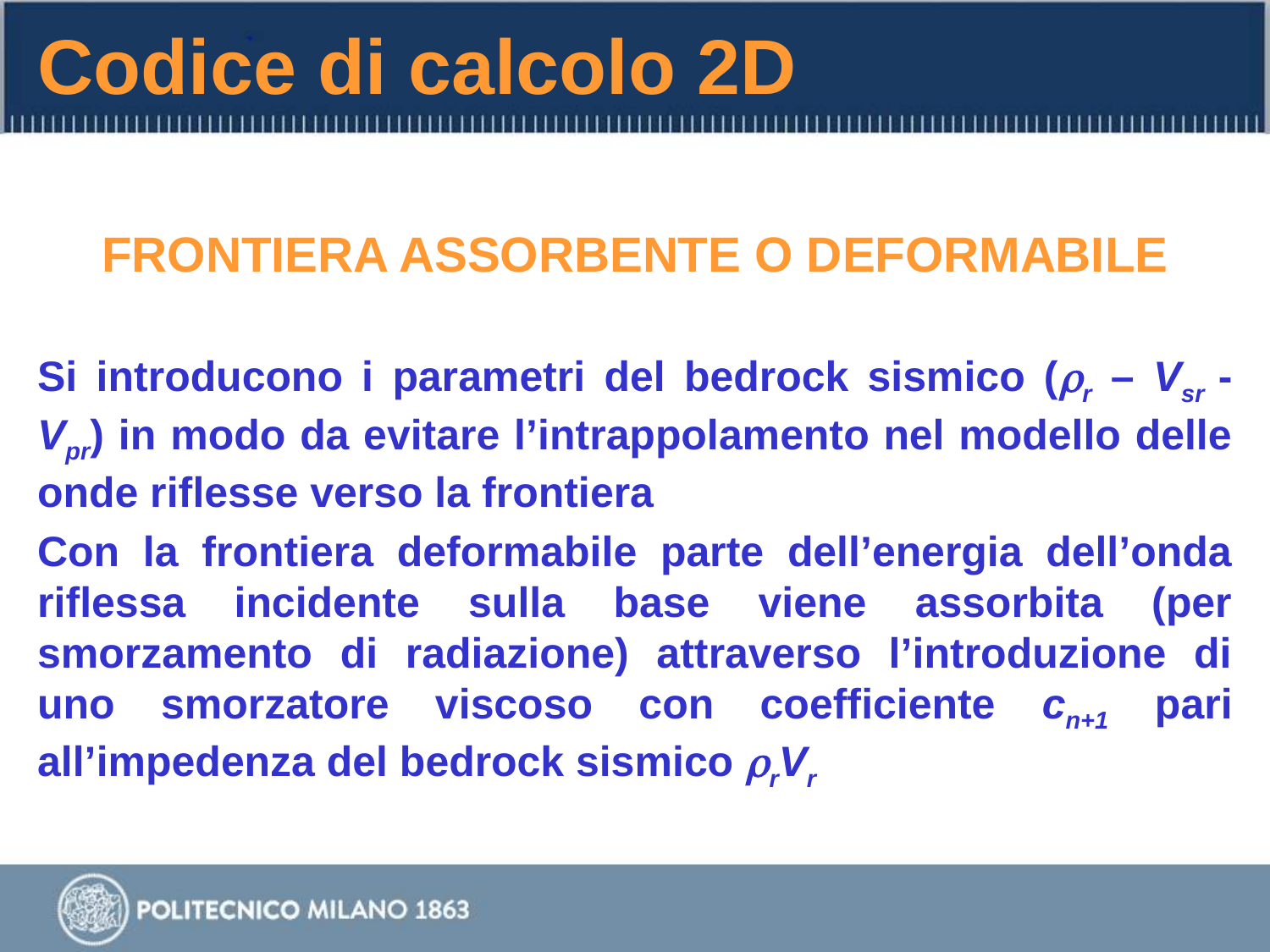

Codice di calcolo 2D
FRONTIERA ASSORBENTE O DEFORMABILE

Si introducono i parametri del bedrock sismico (ρr – Vsr - Vpr) in modo da evitare l’intrappolamento nel modello delle onde riflesse verso la frontiera
Con la frontiera deformabile parte dell’energia dell’onda riflessa incidente sulla base viene assorbita (per smorzamento di radiazione) attraverso l’introduzione di uno smorzatore viscoso con coefficiente cn+1 pari all’impedenza del bedrock sismico ρrVr